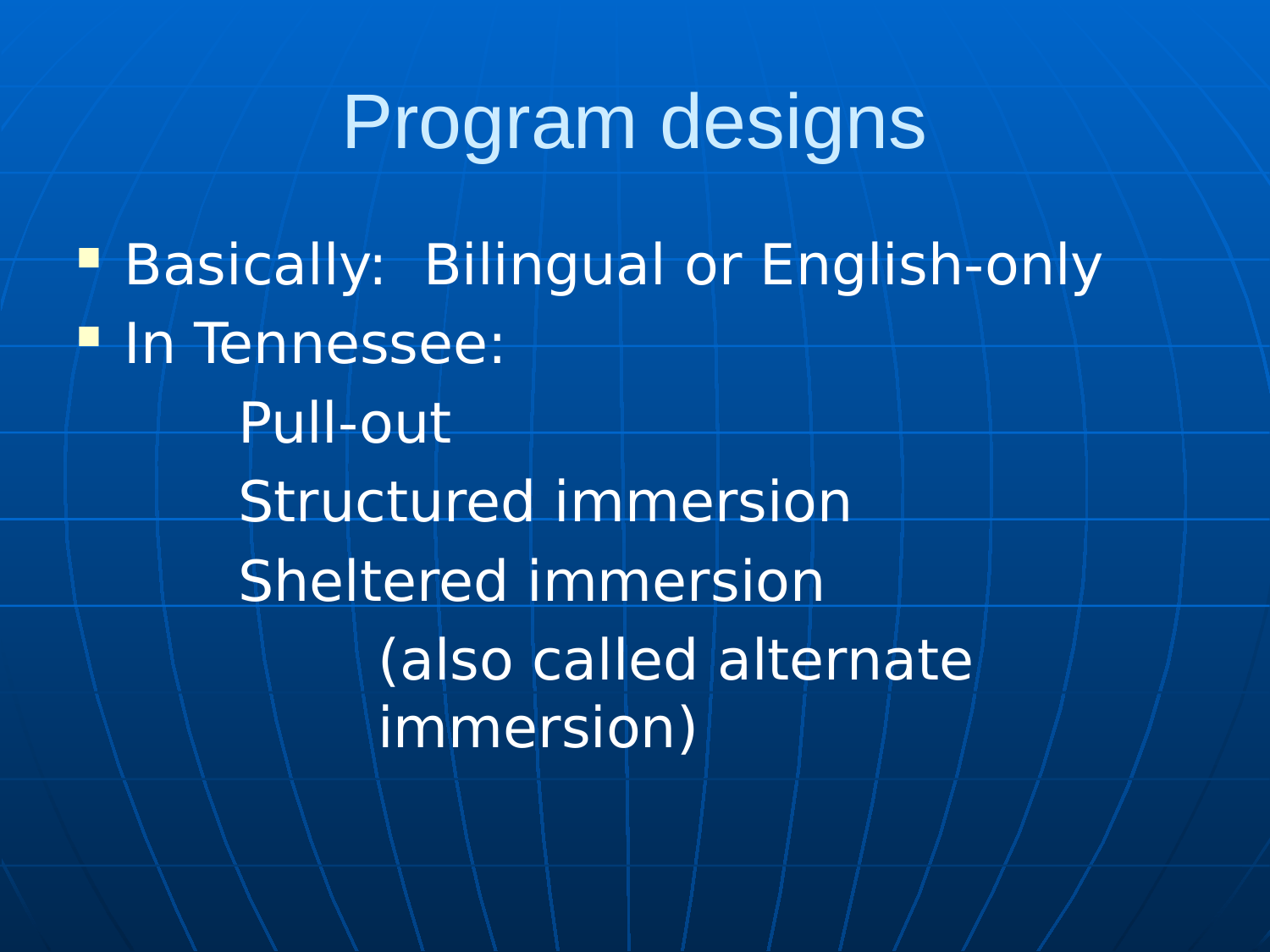

# Program designs
Basically:  Bilingual or English-only
In Tennessee:
         Pull-out
         Structured immersion
         Sheltered immersion
			(also called alternate 				immersion)